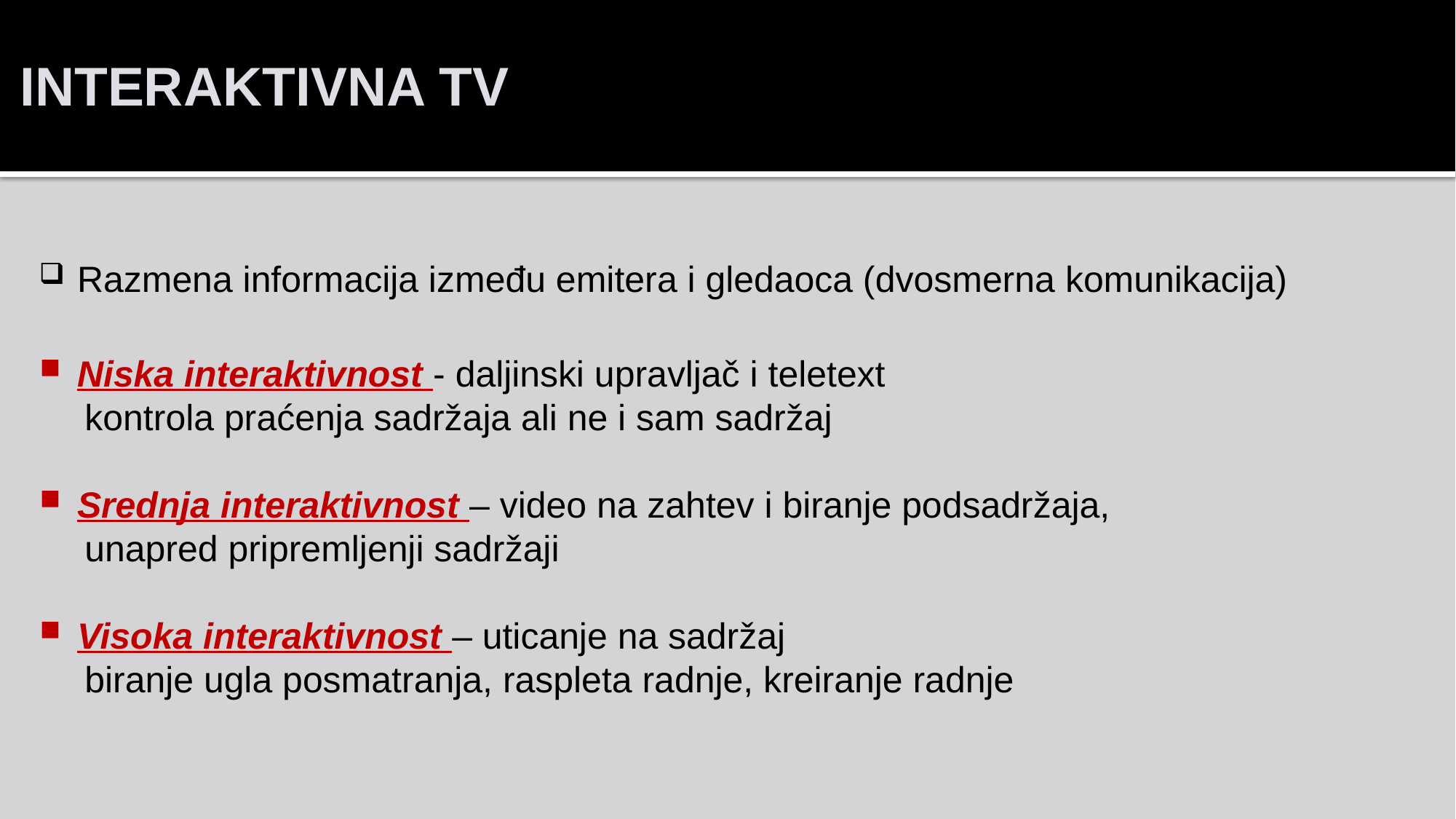

# INTERAKTIVNA TV

Razmena informacija između emitera i gledaoca (dvosmerna komunikacija)

Niska interaktivnost - daljinski upravljač i teletext
      kontrola praćenja sadržaja ali ne i sam sadržaj

Srednja interaktivnost – video na zahtev i biranje podsadržaja,
      unapred pripremljenji sadržaji

Visoka interaktivnost – uticanje na sadržaj
      biranje ugla posmatranja, raspleta radnje, kreiranje radnje